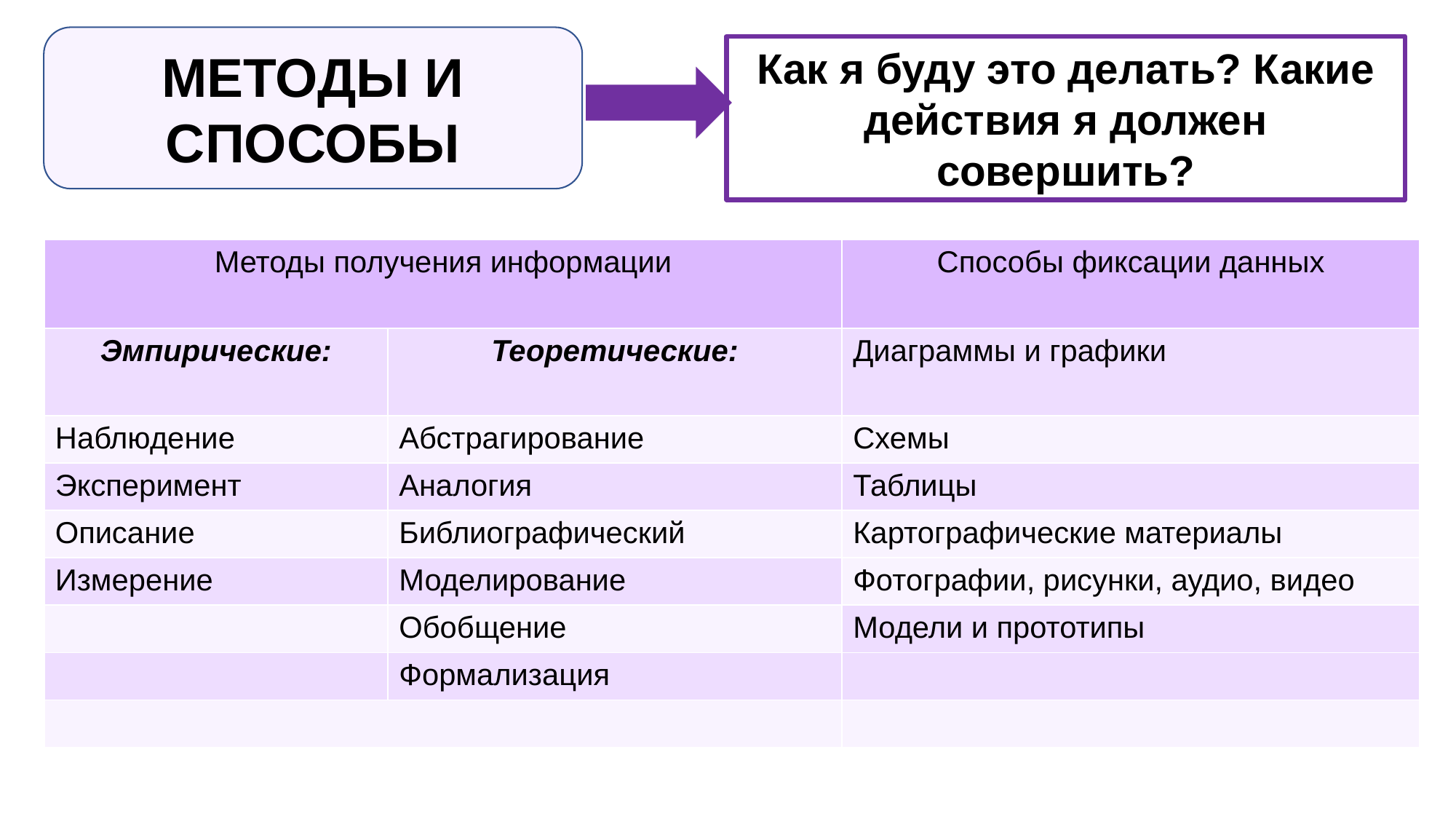

МЕТОДЫ И СПОСОБЫ
Как я буду это делать? Какие действия я должен совершить?

| Методы получения информации |  | Способы фиксации данных |
| --- | --- | --- |
| Эмпирические: | Теоретические: | Диаграммы и графики |
| Наблюдение | Абстрагирование | Схемы |
| Эксперимент | Аналогия | Таблицы |
| Описание | Библиографический | Картографические материалы |
| Измерение | Моделирование | Фотографии, рисунки, аудио, видео |
|  | Обобщение | Модели и прототипы |
|  | Формализация |  |
|  |  |  |